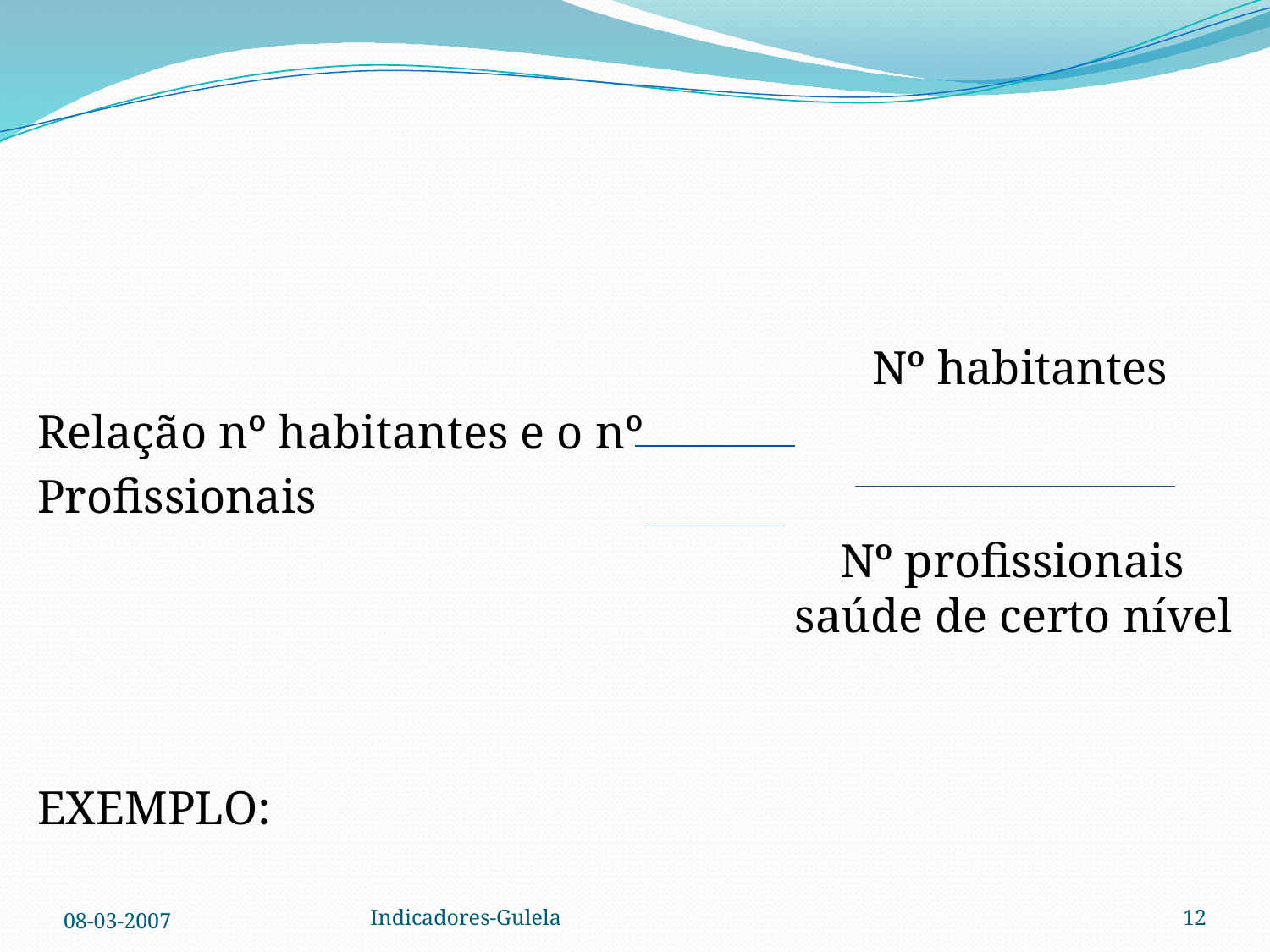

Nº habitantes
Relação nº habitantes e o nº
Profissionais
                                                               Nº profissionais     saúde de certo nível

EXEMPLO:
08-03-2007
Indicadores-Gulela
12